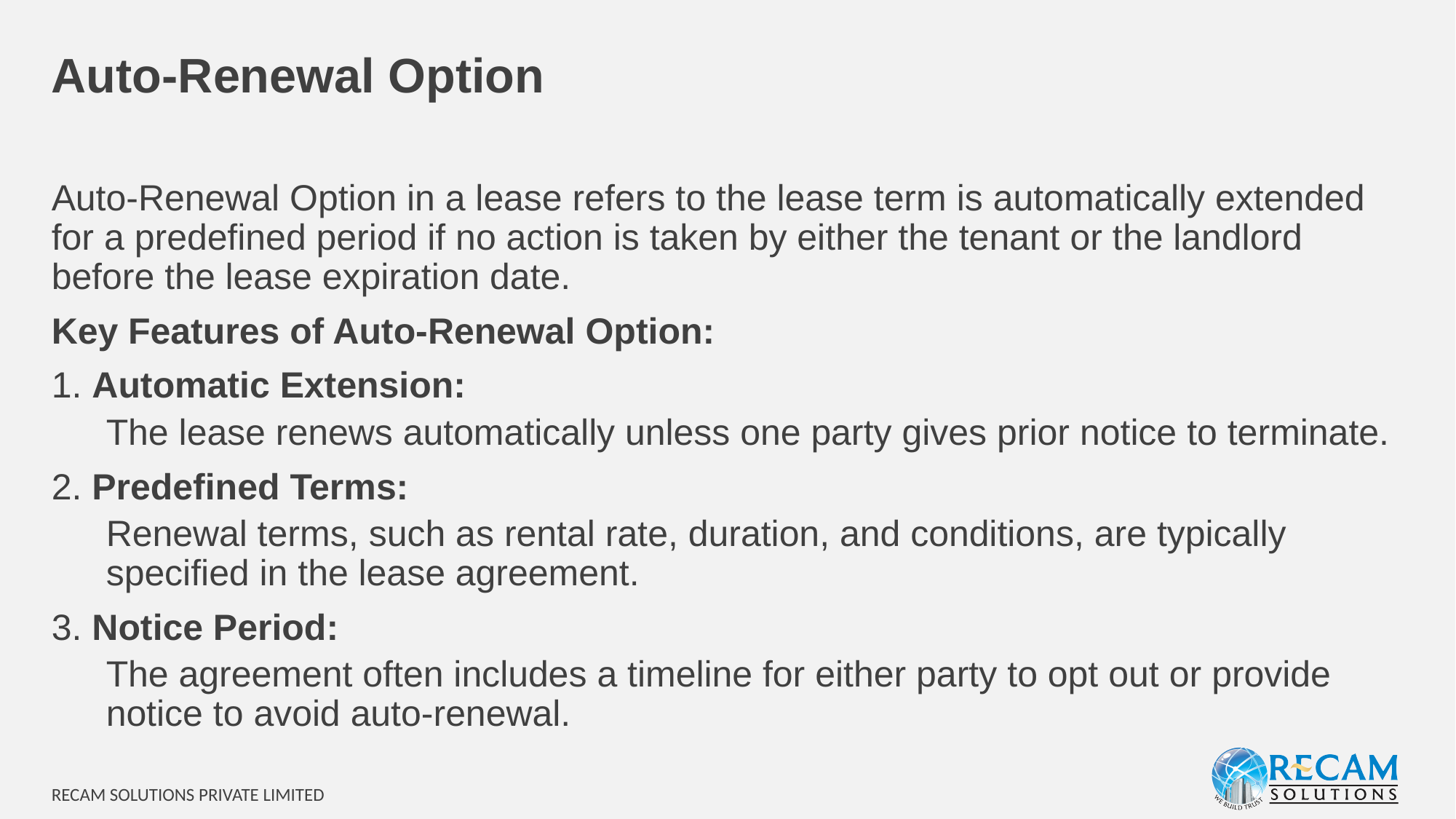

# Auto-Renewal Option

Auto-Renewal Option in a lease refers to the lease term is automatically extended for a predefined period if no action is taken by either the tenant or the landlord before the lease expiration date.
Key Features of Auto-Renewal Option:
 Automatic Extension:
The lease renews automatically unless one party gives prior notice to terminate.
 Predefined Terms:
Renewal terms, such as rental rate, duration, and conditions, are typically specified in the lease agreement.
 Notice Period:
The agreement often includes a timeline for either party to opt out or provide notice to avoid auto-renewal.

RECAM SOLUTIONS PRIVATE LIMITED